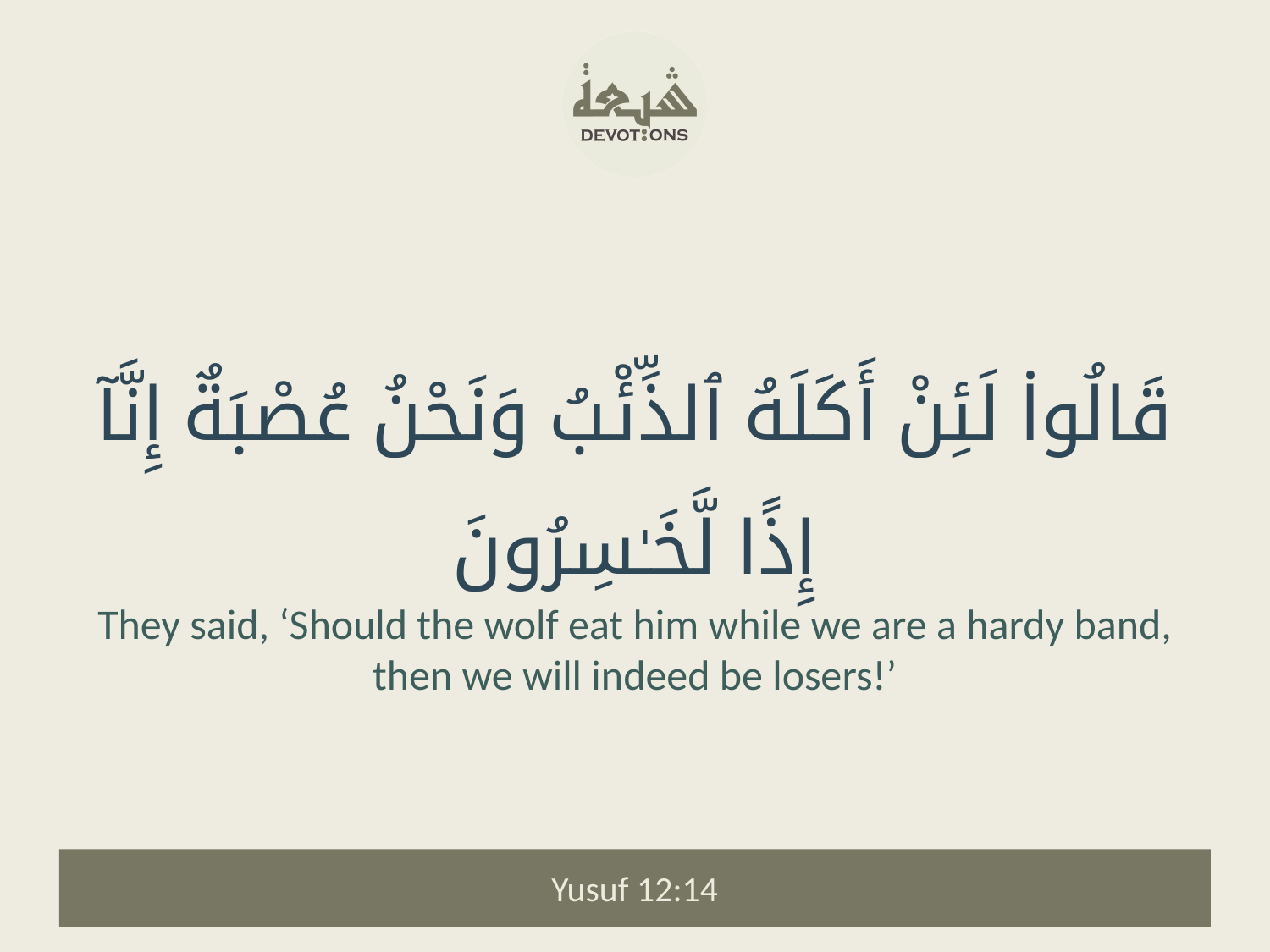

قَالُوا۟ لَئِنْ أَكَلَهُ ٱلذِّئْبُ وَنَحْنُ عُصْبَةٌ إِنَّآ إِذًا لَّخَـٰسِرُونَ
They said, ‘Should the wolf eat him while we are a hardy band, then we will indeed be losers!’
Yusuf 12:14